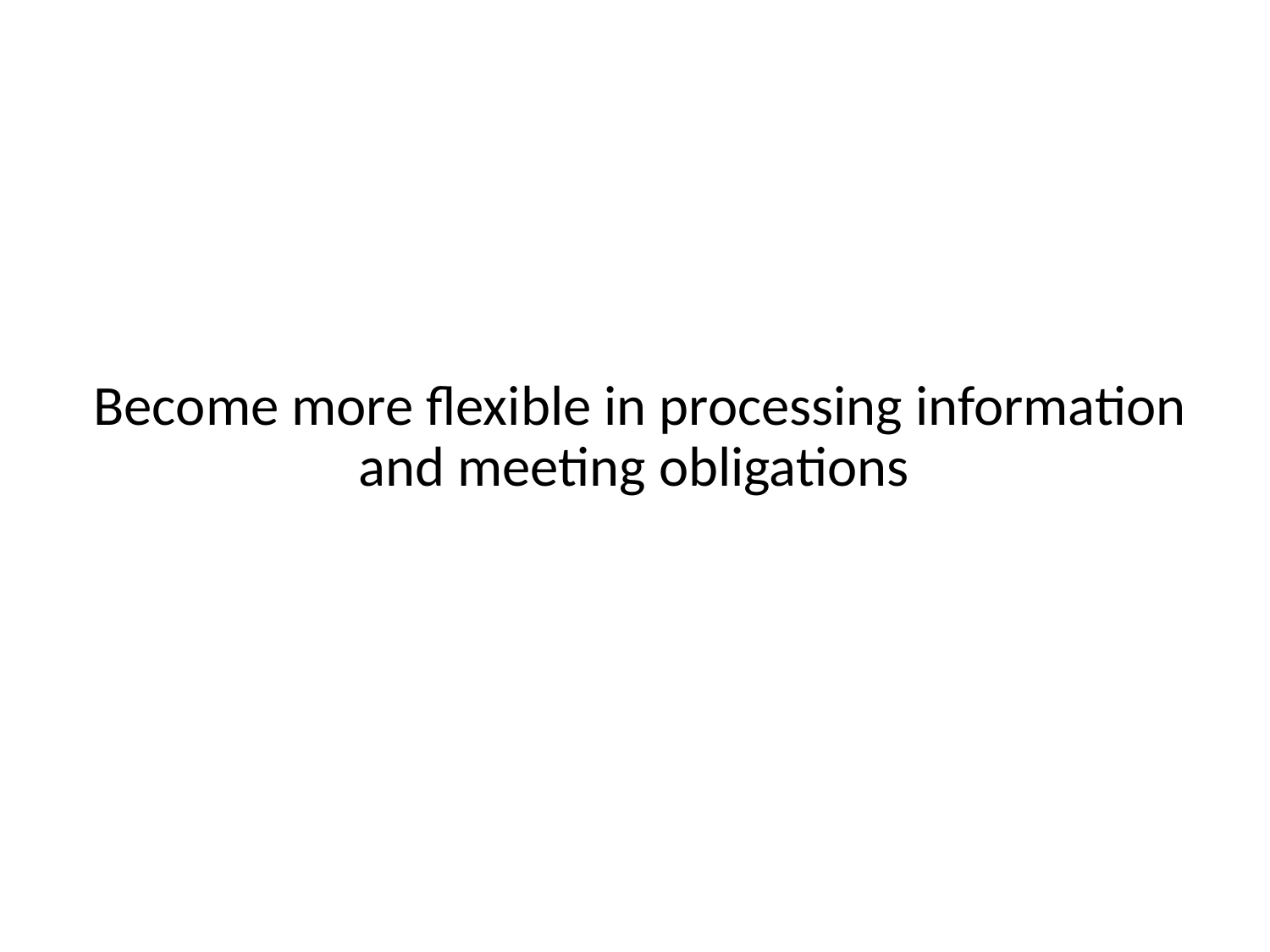

Become more flexible in processing information and meeting obligations